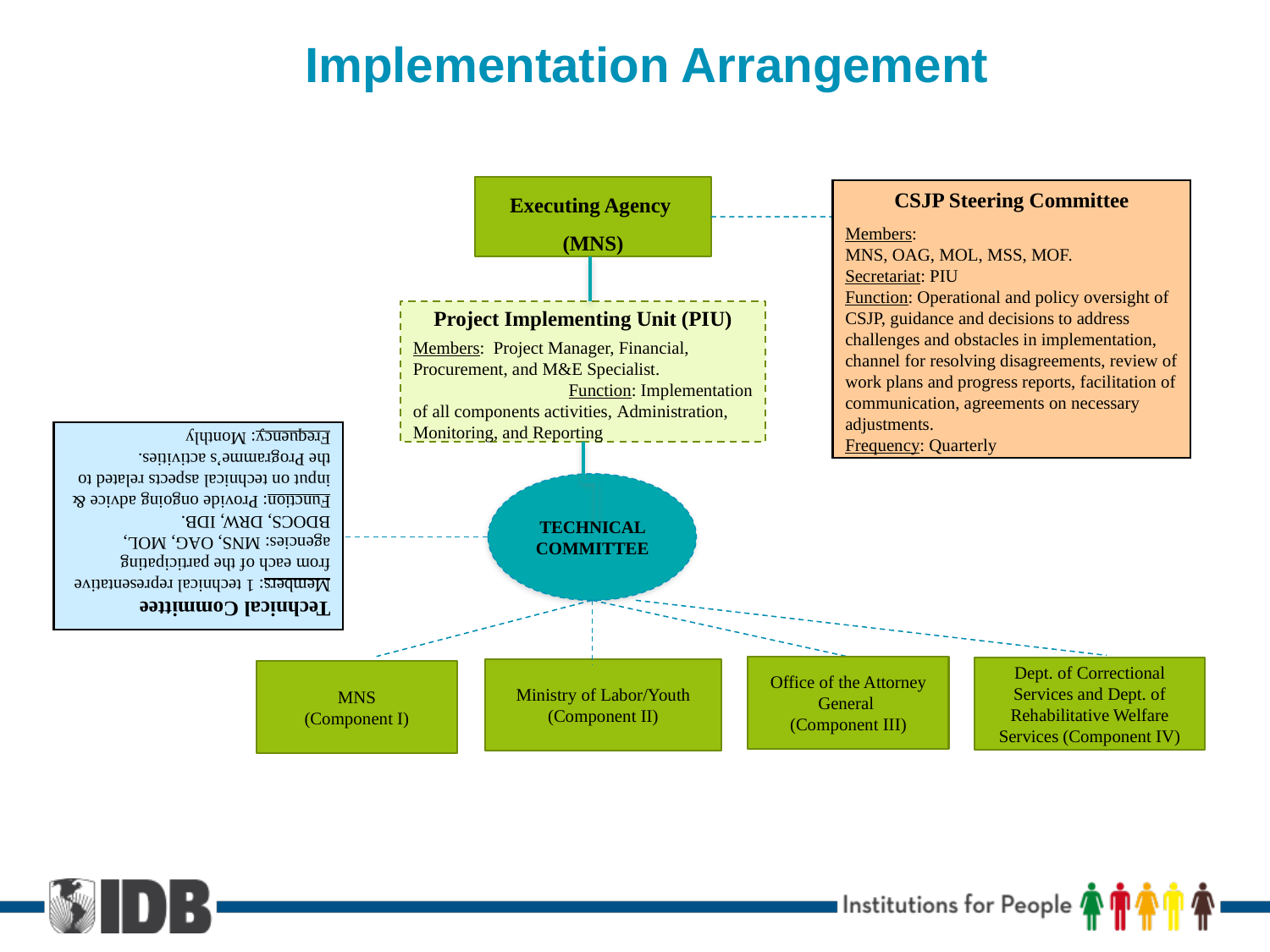

# Implementation Arrangement
Executing Agency  (MNS)
CSJP Steering Committee

Members:
MNS, OAG, MOL, MSS, MOF.              Secretariat: PIU
Function: Operational and policy oversight of CSJP, guidance and decisions to address challenges and obstacles in implementation, channel for resolving disagreements, review of work plans and progress reports, facilitation of communication, agreements on necessary adjustments.
Frequency: Quarterly

Project Implementing Unit (PIU)

Members:  Project Manager, Financial, Procurement, and M&E Specialist.                                                         Function: Implementation of all components activities, Administration, Monitoring, and Reporting

Technical Committee
Members: 1 technical representative from each of the participating agencies: MNS, OAG, MOL, BDOCS, DRW, IDB.
Function: Provide ongoing advice & input on technical aspects related to the Programme’s activities.
Frequency: Monthly
TECHNICAL COMMITTEE
Office of the Attorney General
(Component III)
Dept. of Correctional Services and Dept. of Rehabilitative Welfare Services (Component IV)
Ministry of Labor/Youth
(Component II)
MNS
(Component I)